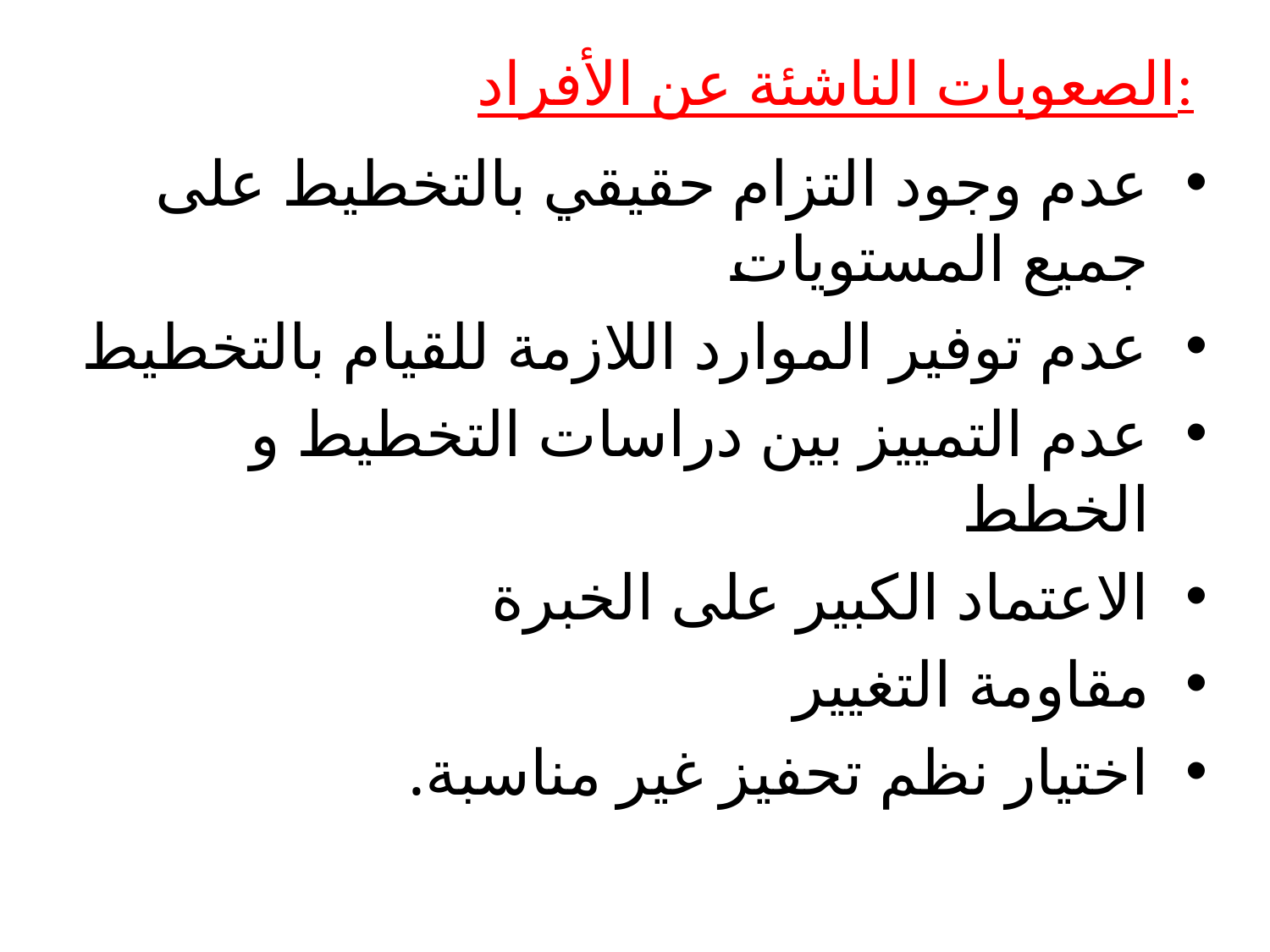

# الصعوبات الناشئة عن الأفراد:
عدم وجود التزام حقيقي بالتخطيط على جميع المستويات
عدم توفير الموارد اللازمة للقيام بالتخطيط
عدم التمييز بين دراسات التخطيط و الخطط
الاعتماد الكبير على الخبرة
مقاومة التغيير
اختيار نظم تحفيز غير مناسبة.